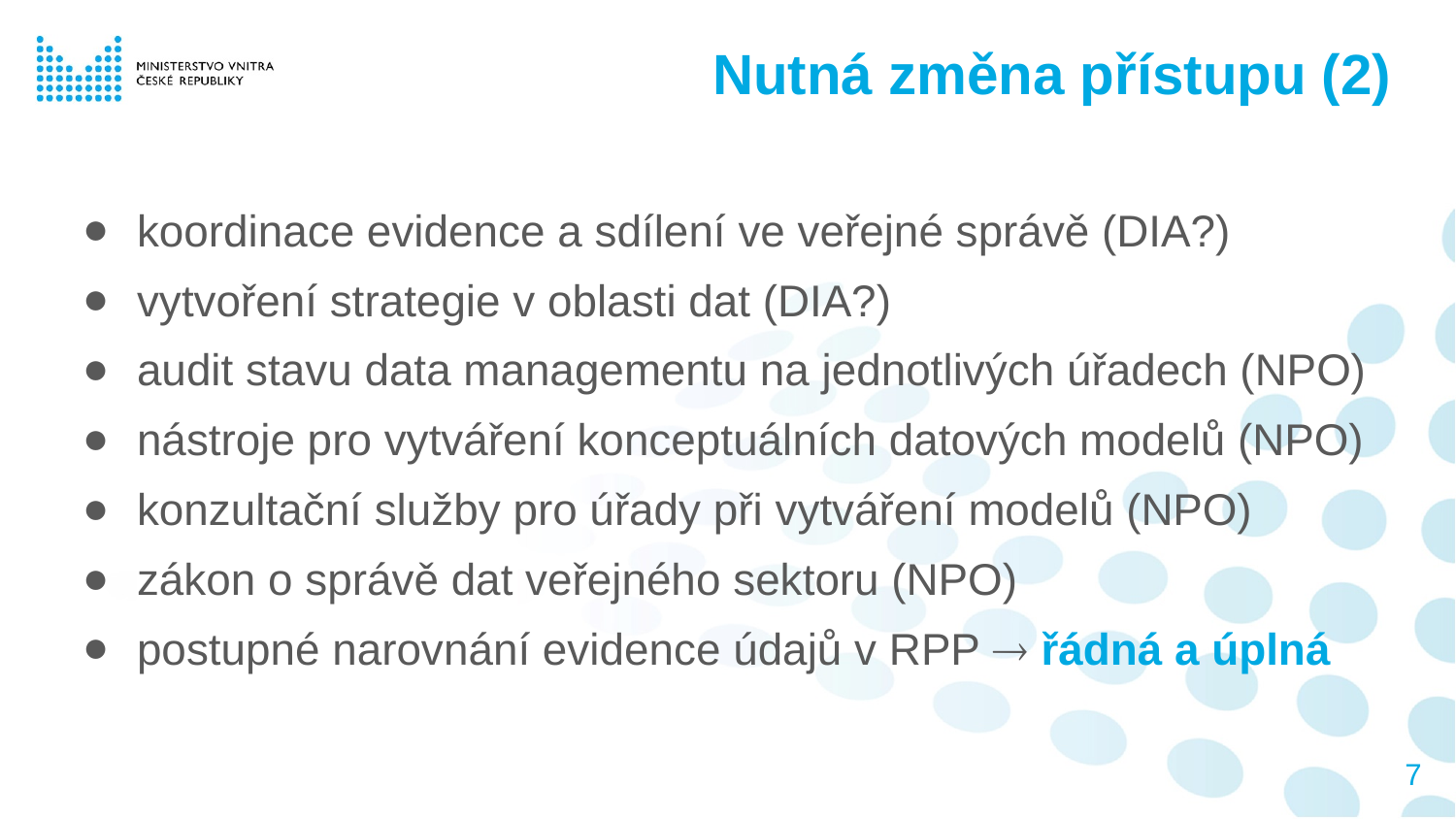

# Nutná změna přístupu (2)
koordinace evidence a sdílení ve veřejné správě (DIA?)
vytvoření strategie v oblasti dat (DIA?)
audit stavu data managementu na jednotlivých úřadech (NPO)
nástroje pro vytváření konceptuálních datových modelů (NPO)
konzultační služby pro úřady při vytváření modelů (NPO)
zákon o správě dat veřejného sektoru (NPO)
postupné narovnání evidence údajů v RPP → řádná a úplná

7